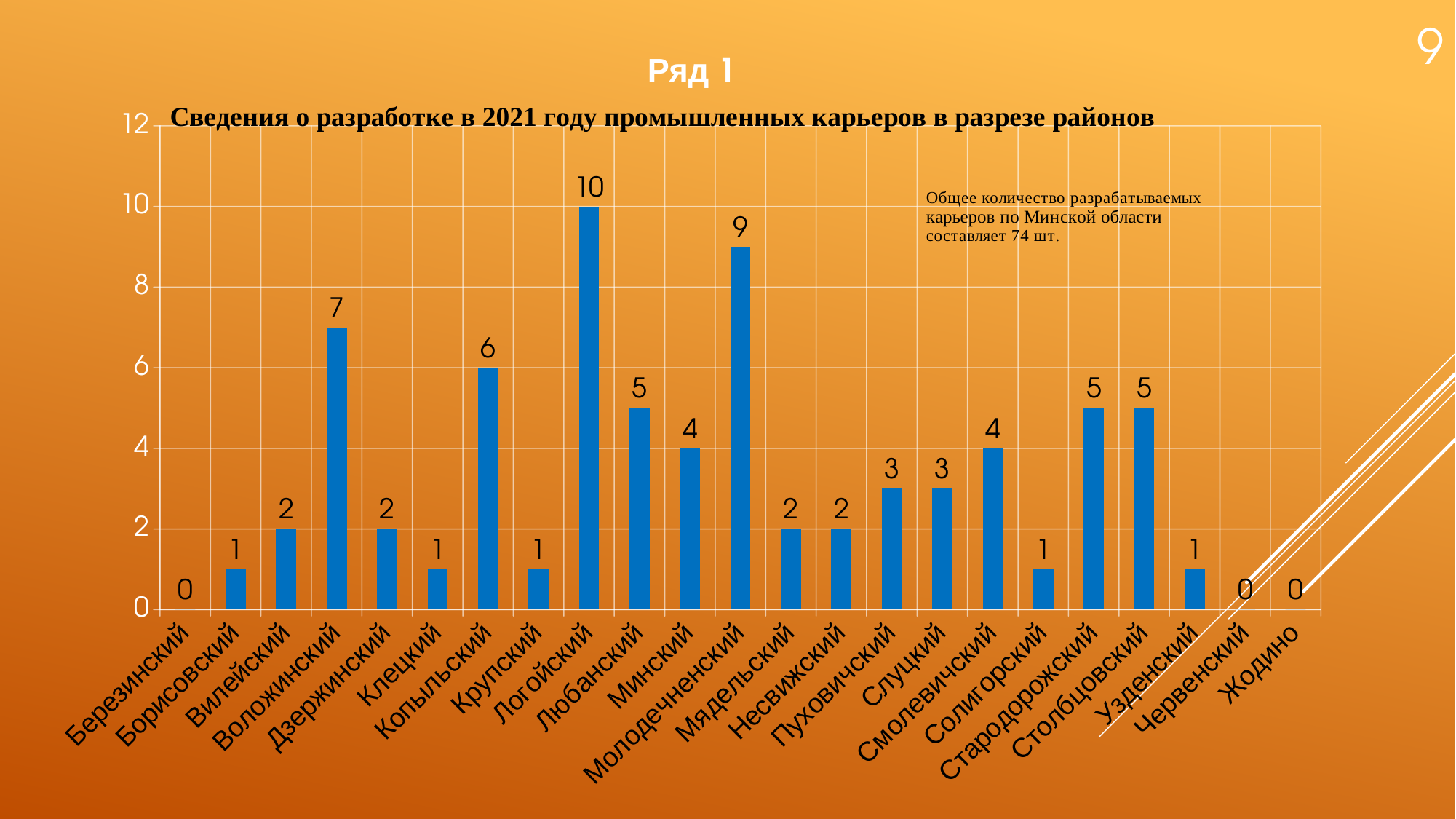

9

### Chart:

| Category | Ряд 1 |
|---|---|
| Березинский | 0.0 |
| Борисовский | 1.0 |
| Вилейский | 2.0 |
| Воложинский | 7.0 |
| Дзержинский | 2.0 |
| Клецкий | 1.0 |
| Копыльский | 6.0 |
| Крупский | 1.0 |
| Логойский | 10.0 |
| Любанский | 5.0 |
| Минский | 4.0 |
| Молодечненский | 9.0 |
| Мядельский | 2.0 |
| Несвижский | 2.0 |
| Пуховичский | 3.0 |
| Слуцкий | 3.0 |
| Смолевичский | 4.0 |
| Солигорский | 1.0 |
| Стародорожский | 5.0 |
| Столбцовский | 5.0 |
| Узденский | 1.0 |
| Червенский | 0.0 |
| Жодино | 0.0 |